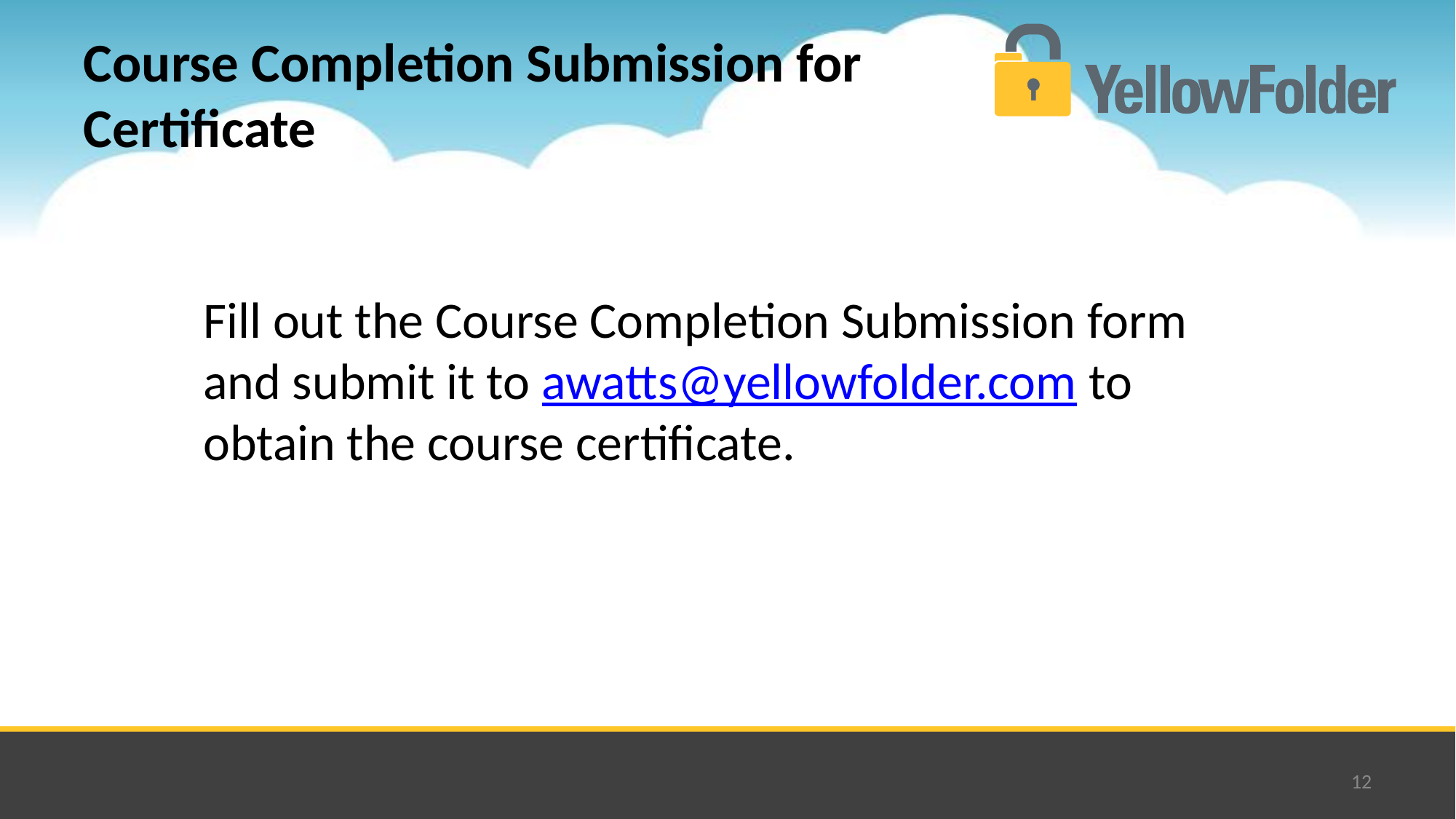

# Course Completion Submission for Certificate
Fill out the Course Completion Submission form and submit it to awatts@yellowfolder.com to obtain the course certificate.

12